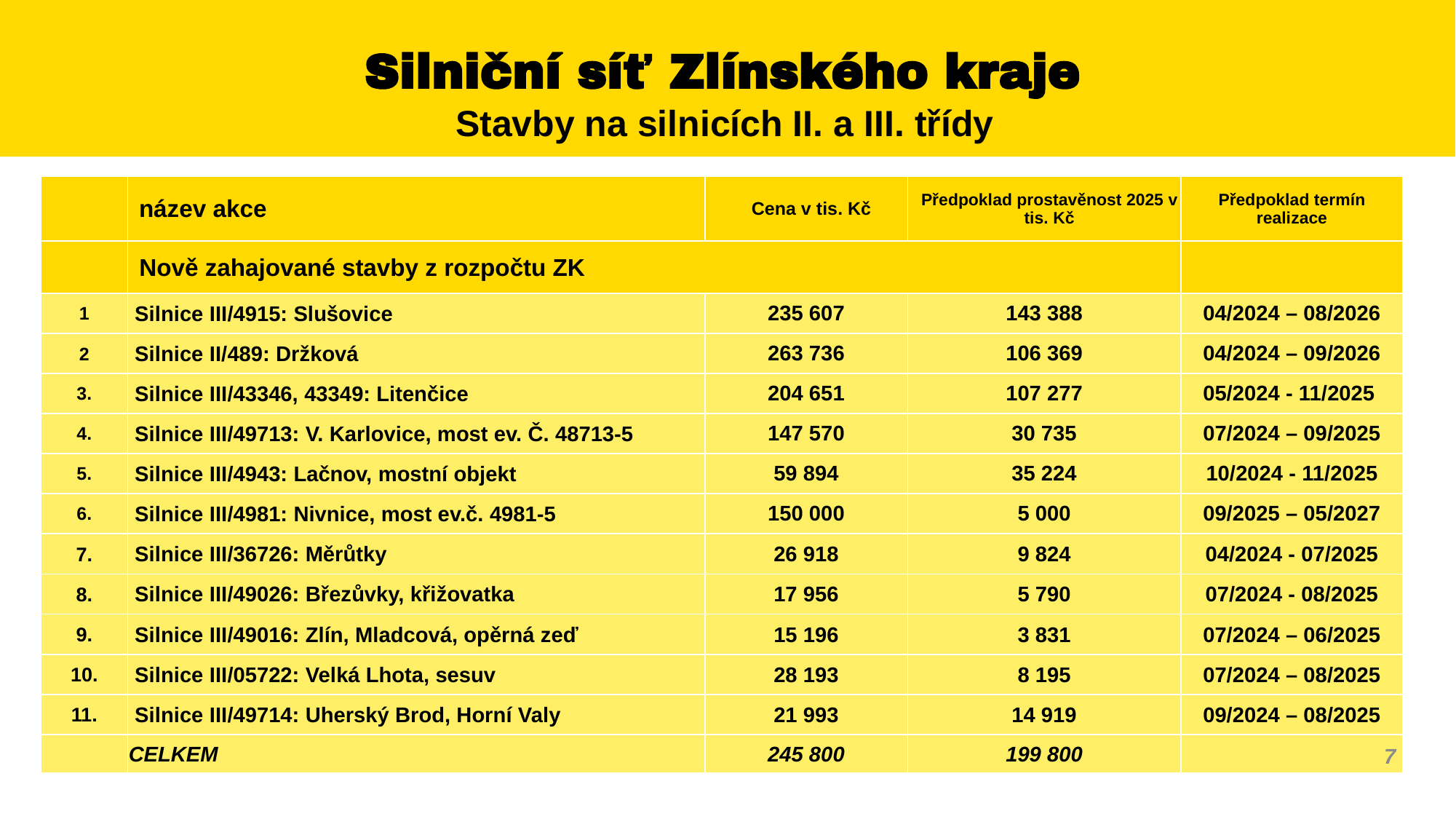

# Silniční síť Zlínského kraje
Stavby na silnicích II. a III. třídy
|  | název akce | Cena v tis. Kč | Předpoklad prostavěnost 2025 v tis. Kč | Předpoklad termín realizace |
| --- | --- | --- | --- | --- |
|  | Nově zahajované stavby z rozpočtu ZK |  |  |  |
| 1 | Silnice III/4915: Slušovice | 235 607 | 143 388 | 04/2024 – 08/2026 |
| 2 | Silnice II/489: Držková | 263 736 | 106 369 | 04/2024 – 09/2026 |
| 3. | Silnice III/43346, 43349: Litenčice | 204 651 | 107 277 | 05/2024 - 11/2025 |
| 4. | Silnice III/49713: V. Karlovice, most ev. Č. 48713-5 | 147 570 | 30 735 | 07/2024 – 09/2025 |
| 5. | Silnice III/4943: Lačnov, mostní objekt | 59 894 | 35 224 | 10/2024 - 11/2025 |
| 6. | Silnice III/4981: Nivnice, most ev.č. 4981-5 | 150 000 | 5 000 | 09/2025 – 05/2027 |
| 7. | Silnice III/36726: Měrůtky | 26 918 | 9 824 | 04/2024 - 07/2025 |
| 8. | Silnice III/49026: Březůvky, křižovatka | 17 956 | 5 790 | 07/2024 - 08/2025 |
| 9. | Silnice III/49016: Zlín, Mladcová, opěrná zeď | 15 196 | 3 831 | 07/2024 – 06/2025 |
| 10. | Silnice III/05722: Velká Lhota, sesuv | 28 193 | 8 195 | 07/2024 – 08/2025 |
| 11. | Silnice III/49714: Uherský Brod, Horní Valy | 21 993 | 14 919 | 09/2024 – 08/2025 |
|  | CELKEM | 245 800 | 199 800 |  |
7